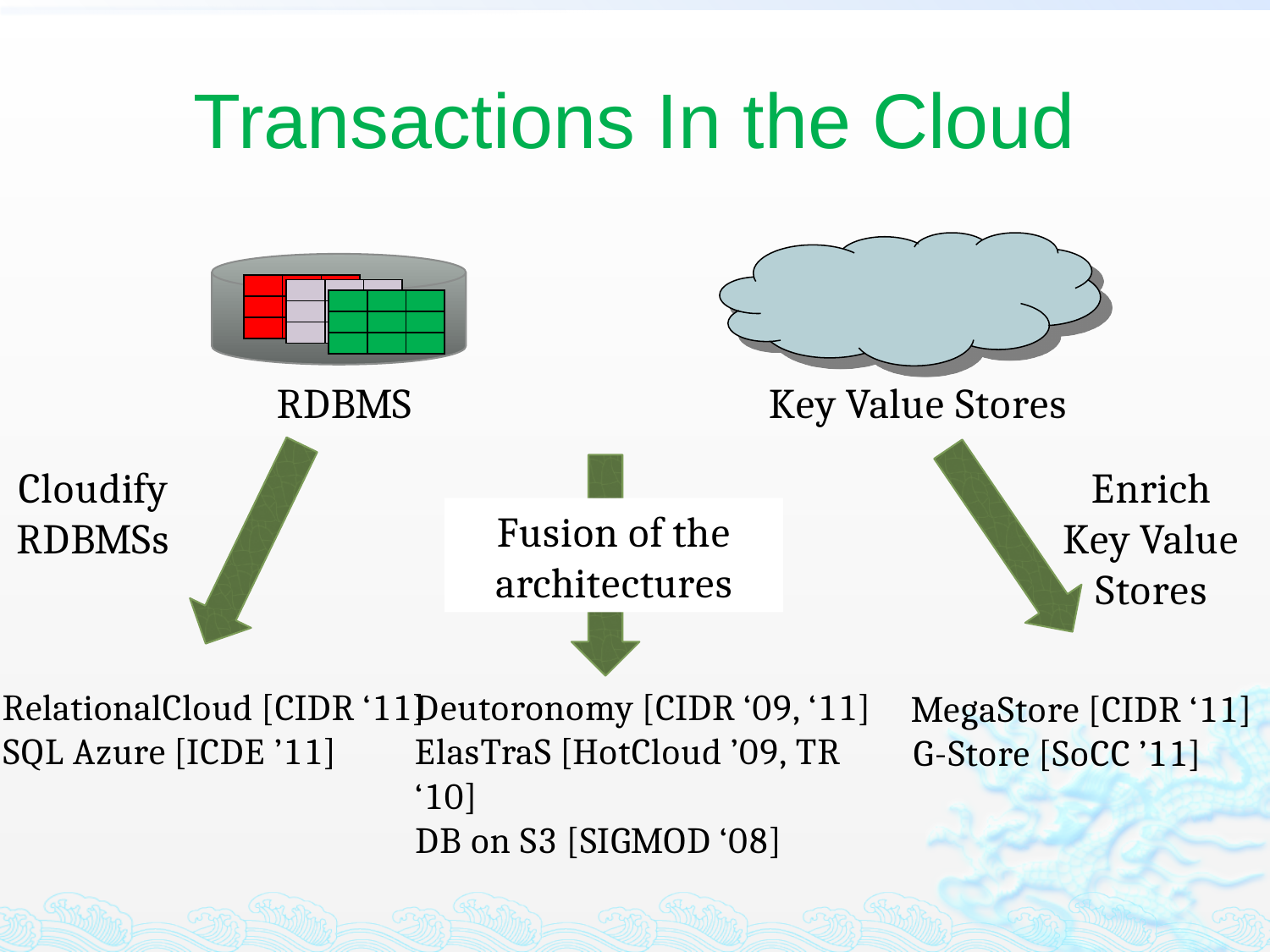

# Transactions In the Cloud

|  |  |  |
| --- | --- | --- |
|  |  |  |
|  |  |  |
|  |  |  |
| --- | --- | --- |
|  |  |  |
|  |  |  |
|  |  |  |
| --- | --- | --- |
|  |  |  |
|  |  |  |
Key Value Stores
RDBMS

Cloudify RDBMSs

Enrich Key Value Stores
Fusion of the architectures
RelationalCloud [CIDR ‘11]
SQL Azure [ICDE ’11]
Deutoronomy [CIDR ‘09, ‘11]
ElasTraS [HotCloud ’09, TR ‘10]
DB on S3 [SIGMOD ‘08]
MegaStore [CIDR ‘11]
G-Store [SoCC ’11]